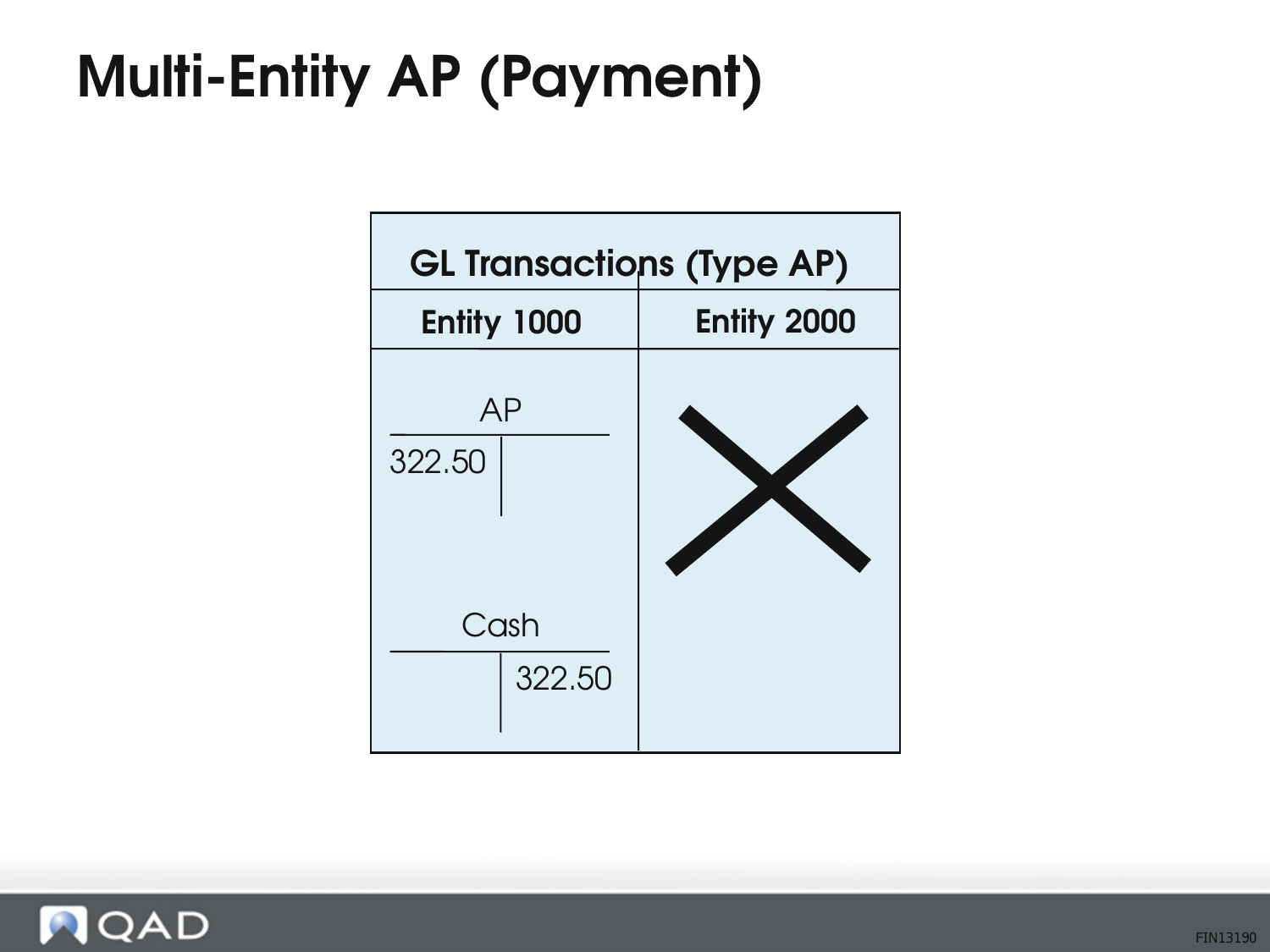

# Multi-Entity AP (Payment)

GL Transactions (Type AP)

Entity 2000
Entity 1000

AP

322.50

Cash

322.50

FIN13190